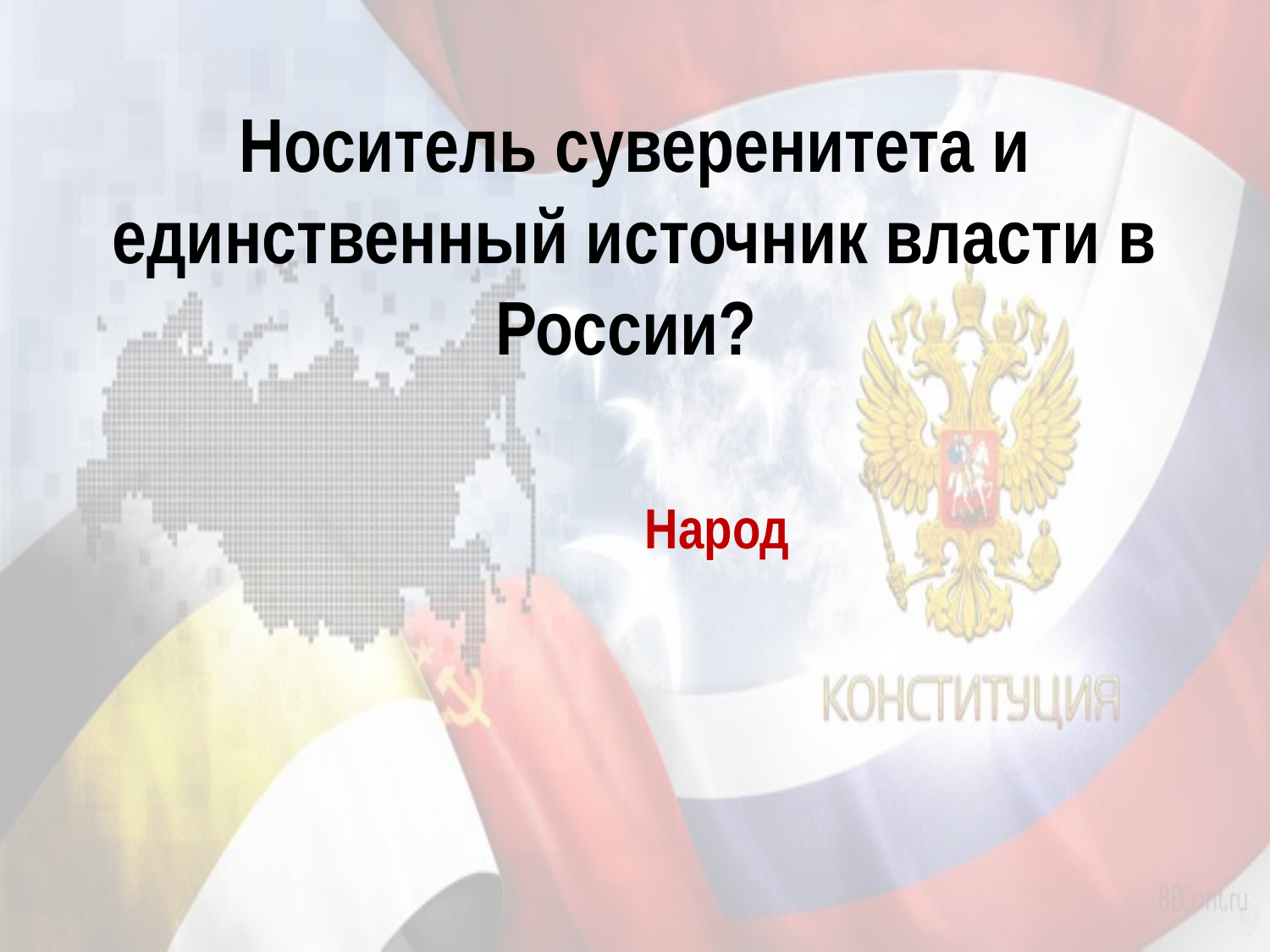

# Носитель суверенитета и единственный источник власти в России?
Народ